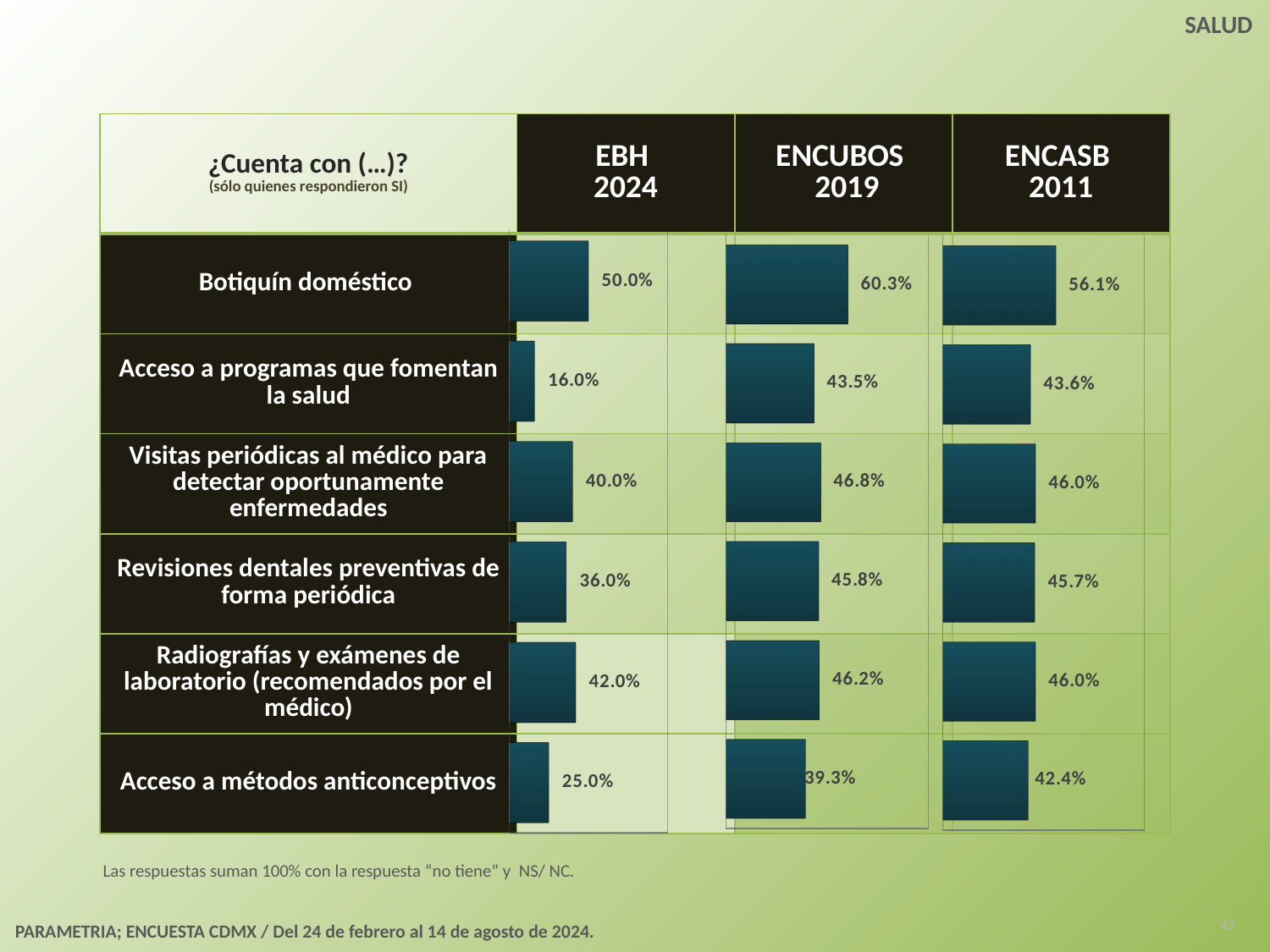

SALUD
| ¿Cuenta con (…)? (sólo quienes respondieron SI) | EBH 2024 | ENCUBOS 2019 | ENCASB 2011 |
| --- | --- | --- | --- |
| Botiquín doméstico |  |  |  |
| Acceso a programas que fomentan la salud |  |  |  |
| Visitas periódicas al médico para detectar oportunamente enfermedades |  |  |  |
| Revisiones dentales preventivas de forma periódica |  |  |  |
| Radiografías y exámenes de laboratorio (recomendados por el médico) |  |  |  |
| Acceso a métodos anticonceptivos |  |  |  |

[unsupported chart]

[unsupported chart]

[unsupported chart]

Las respuestas suman 100% con la respuesta “no tiene” y  NS/ NC.
47
PARAMETRIA; ENCUESTA CDMX / Del 24 de febrero al 14 de agosto de 2024.